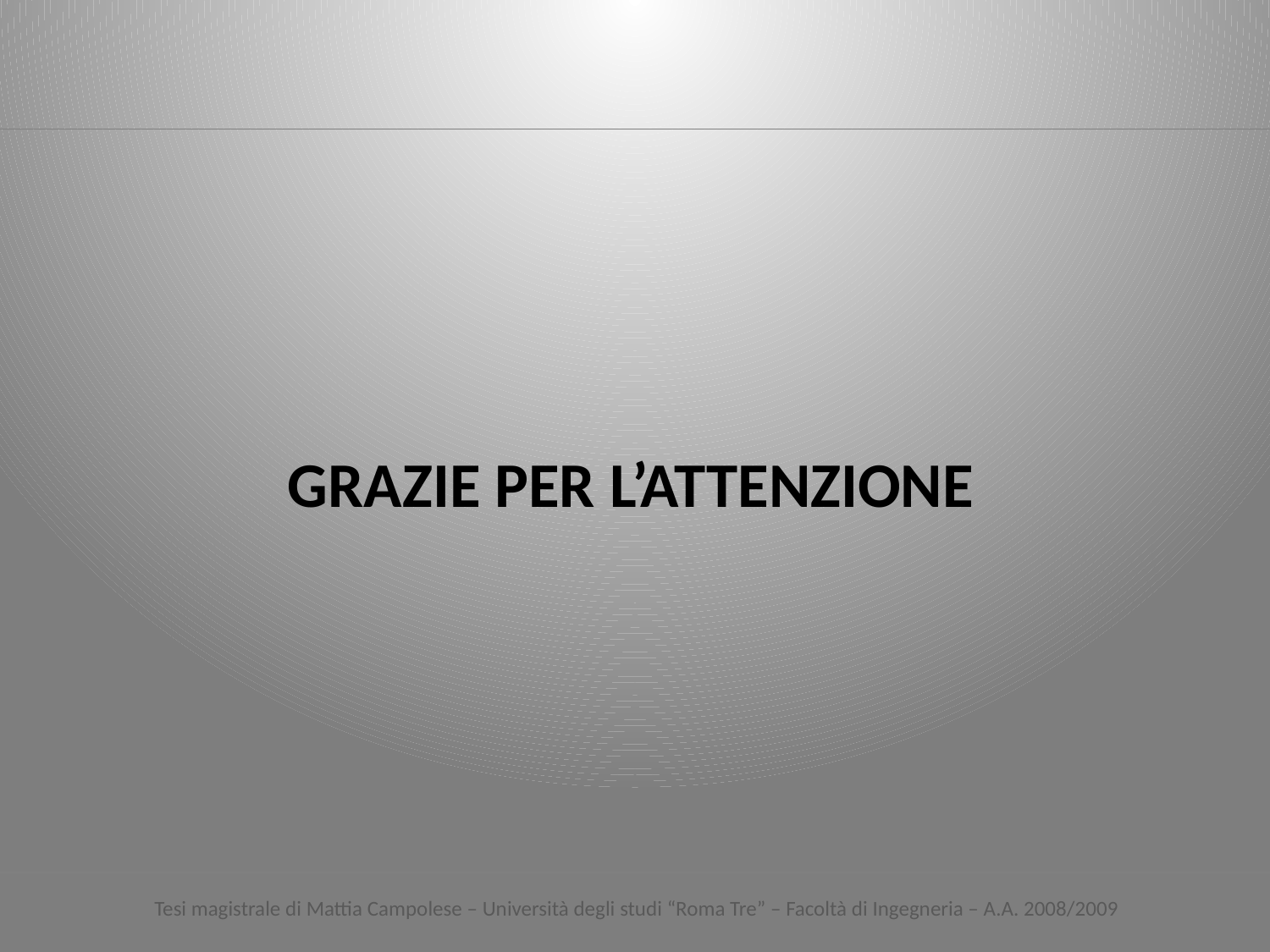

# GRAZIE PER L’ATTENZIONE
Tesi magistrale di Mattia Campolese – Università degli studi “Roma Tre” – Facoltà di Ingegneria – A.A. 2008/2009